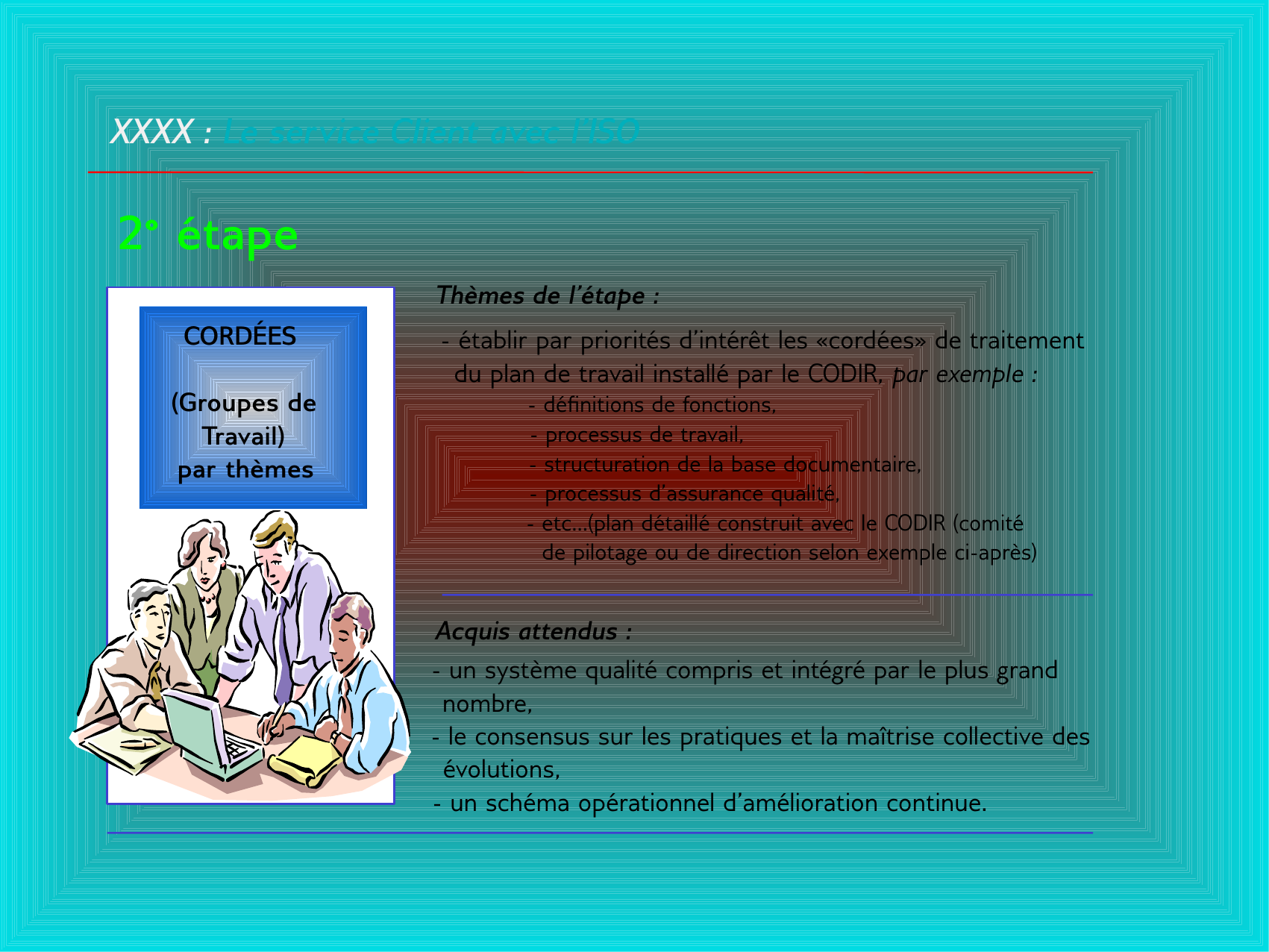

XXXX : Le service Client avec l’ISO

2° étape

Thèmes de l’étape :

CORDÉES

- établir par priorités d’intérêt les «cordées» de traitement

  du plan de travail installé par le CODIR, par exemple :
(Groupes de
- définitions de fonctions,

Travail)
- processus de travail,

- structuration de la base documentaire,

par thèmes
- processus d’assurance qualité,

- etc...(plan détaillé construit avec le CODIR (comité

  de pilotage ou de direction selon exemple ci-après)

Acquis attendus :

- un système qualité compris et intégré par le plus grand

  nombre,

- le consensus sur les pratiques et la maîtrise collective des

  évolutions,

- un schéma opérationnel d’amélioration continue.